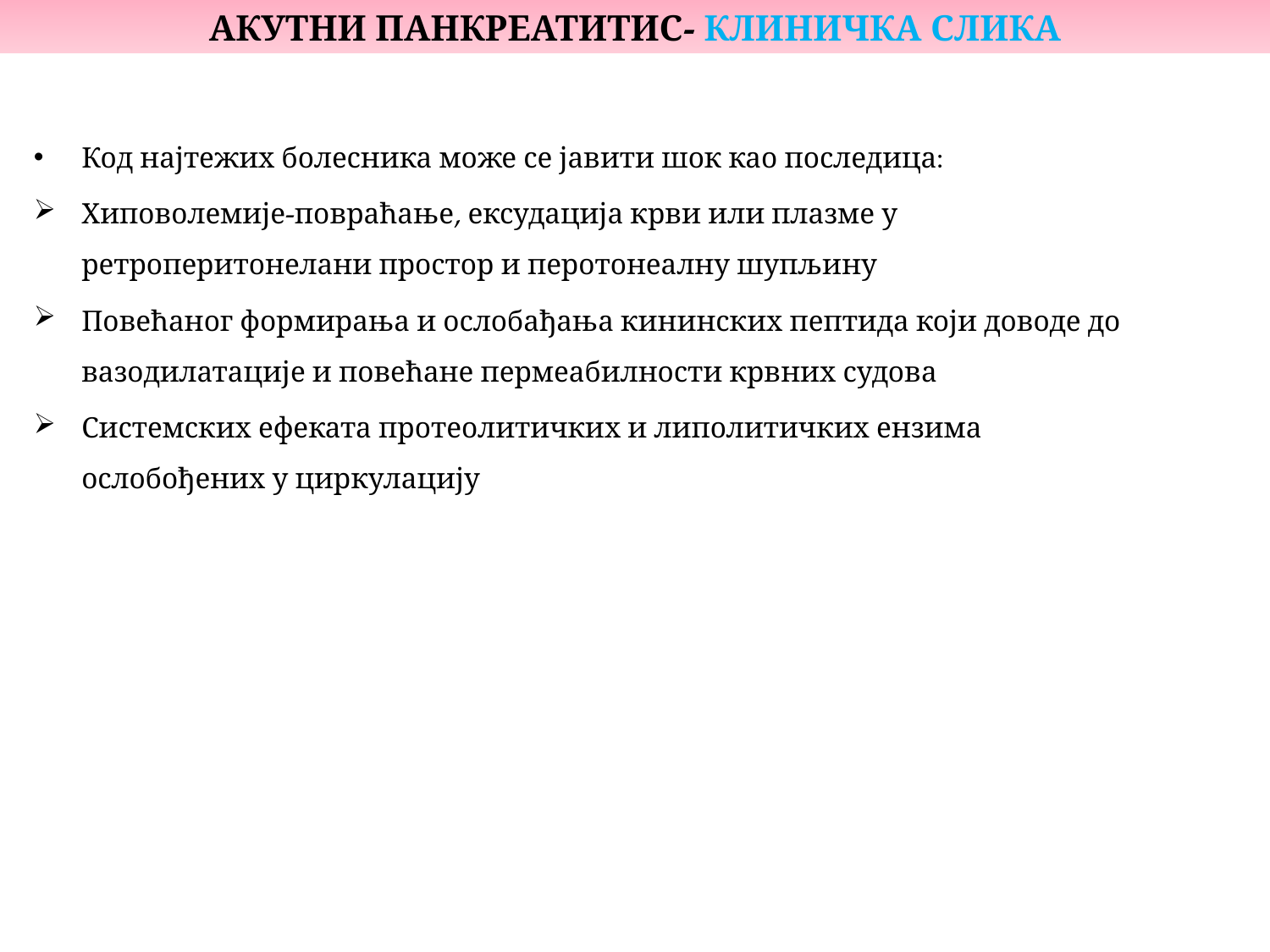

АКУТНИ ПАНКРЕАТИТИС- КЛИНИЧКА СЛИКА
Код најтежих болесника може се јавити шок као последица:
Хиповолемије-повраћање, ексудација крви или плазме у ретроперитонелани простор и перотонеалну шупљину
Повећаног формирања и ослобађања кининских пептида који доводе до вазодилатације и повећане пермеабилности крвних судова
Системских ефеката протеолитичких и липолитичких ензима ослобођених у циркулацију